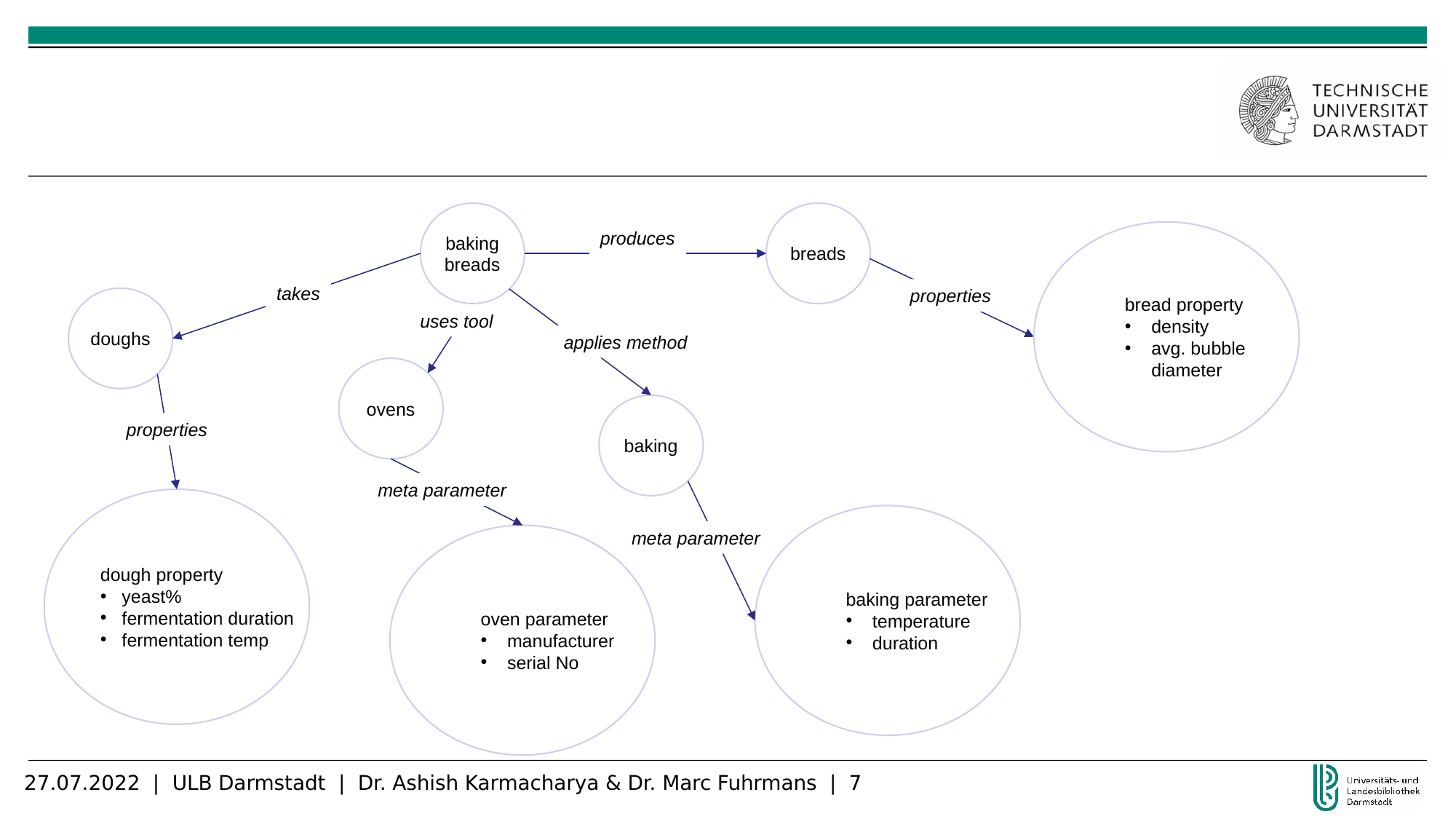

baking
breads
breads
produces
bread property
density
avg. bubble
diameter
takes
properties
doughs
uses tool
applies method
ovens
baking
properties
meta parameter
dough property
yeast%
fermentation duration
fermentation temp
baking parameter
temperature
duration
oven parameter
manufacturer
serial No
meta parameter